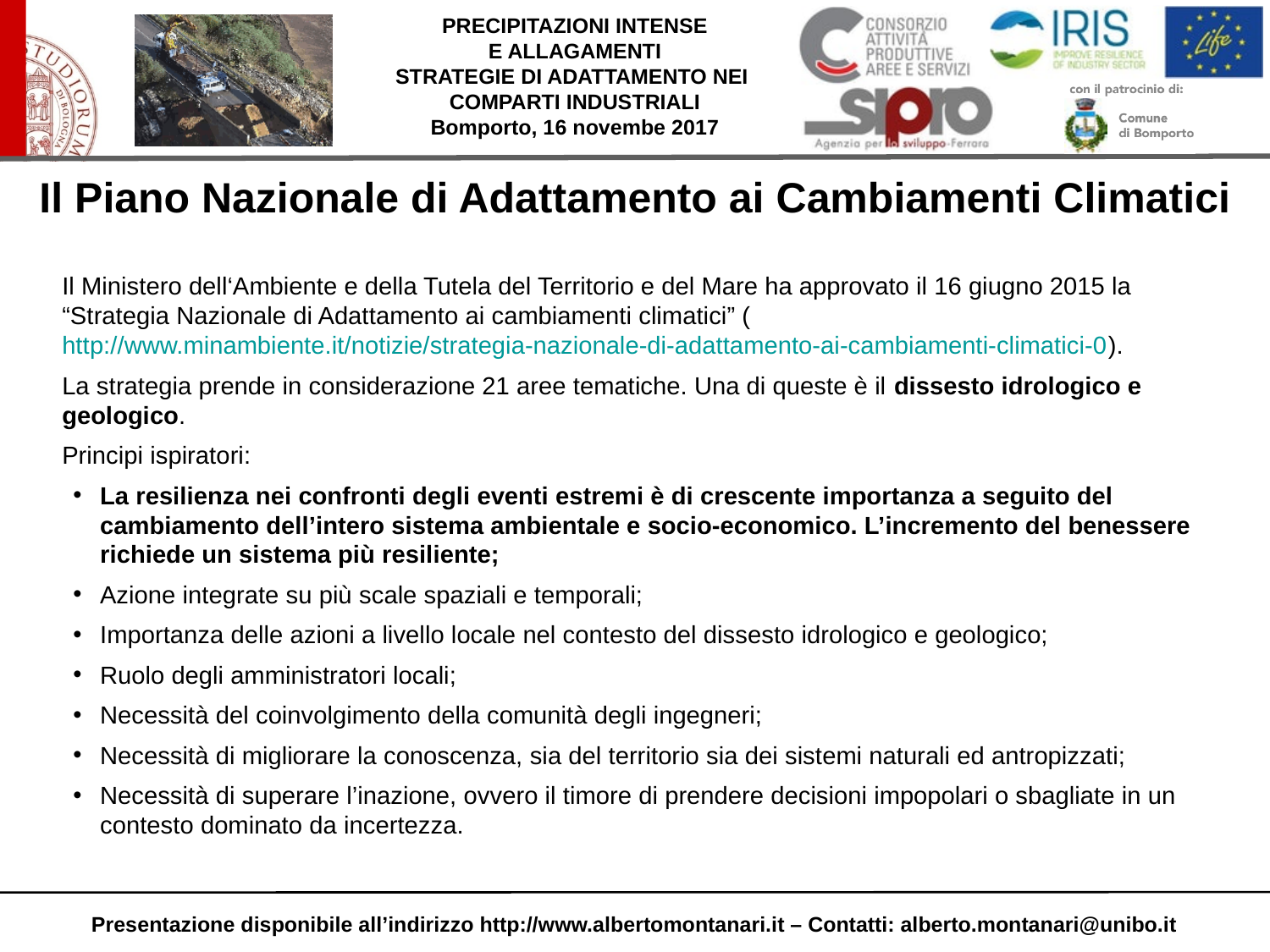

Il Piano Nazionale di Adattamento ai Cambiamenti Climatici
Il Ministero dell‘Ambiente e della Tutela del Territorio e del Mare ha approvato il 16 giugno 2015 la “Strategia Nazionale di Adattamento ai cambiamenti climatici” (http://www.minambiente.it/notizie/strategia-nazionale-di-adattamento-ai-cambiamenti-climatici-0).
La strategia prende in considerazione 21 aree tematiche. Una di queste è il dissesto idrologico e geologico.
Principi ispiratori:
La resilienza nei confronti degli eventi estremi è di crescente importanza a seguito del cambiamento dell’intero sistema ambientale e socio-economico. L’incremento del benessere richiede un sistema più resiliente;
Azione integrate su più scale spaziali e temporali;
Importanza delle azioni a livello locale nel contesto del dissesto idrologico e geologico;
Ruolo degli amministratori locali;
Necessità del coinvolgimento della comunità degli ingegneri;
Necessità di migliorare la conoscenza, sia del territorio sia dei sistemi naturali ed antropizzati;
Necessità di superare l’inazione, ovvero il timore di prendere decisioni impopolari o sbagliate in un contesto dominato da incertezza.